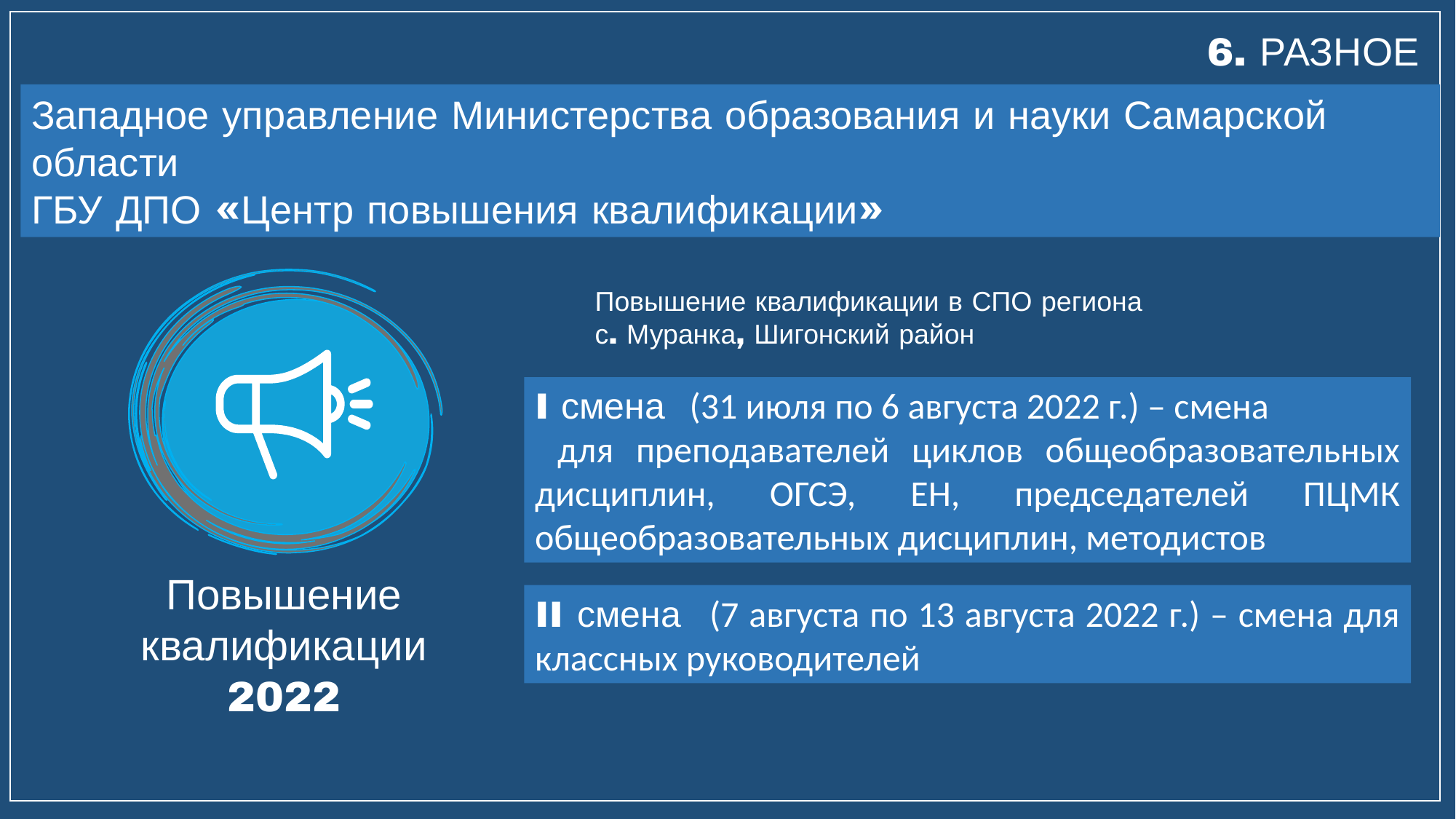

6. РАЗНОЕ
Западное управление Министерства образования и науки Самарской области
ГБУ ДПО «Центр повышения квалификации»

Повышение квалификации в СПО региона
с. Муранка, Шигонский район

I смена  (31 июля по 6 августа 2022 г.) – смена                  для преподавателей циклов общеобразовательных дисциплин, ОГСЭ, ЕН, председателей ПЦМК общеобразовательных дисциплин, методистов
Повышение
квалификации
2022
II смена  (7 августа по 13 августа 2022 г.) – смена для классных руководителей